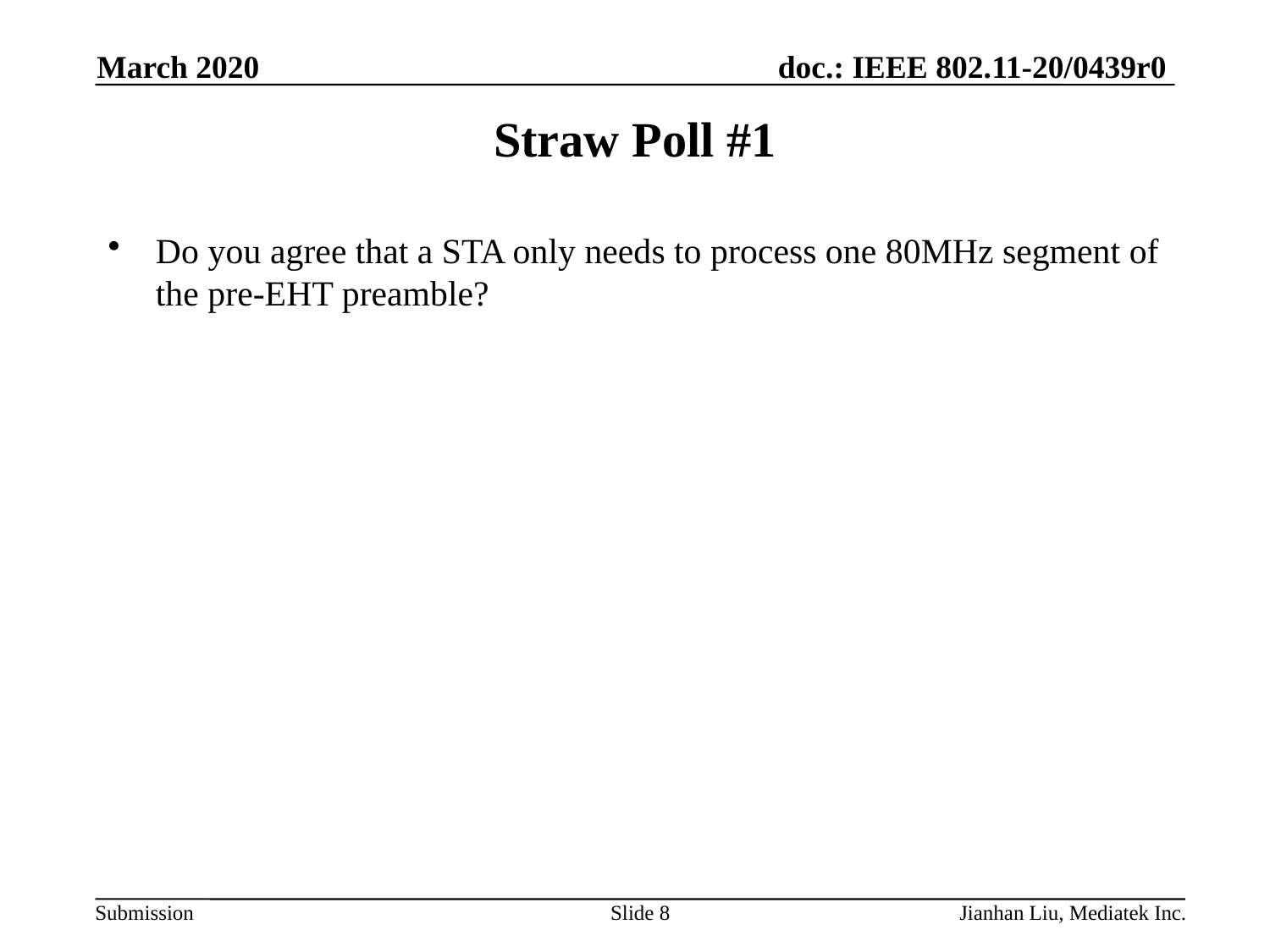

March 2020
# Straw Poll #1
Do you agree that a STA only needs to process one 80MHz segment of the pre-EHT preamble?
Slide 8
Jianhan Liu, Mediatek Inc.